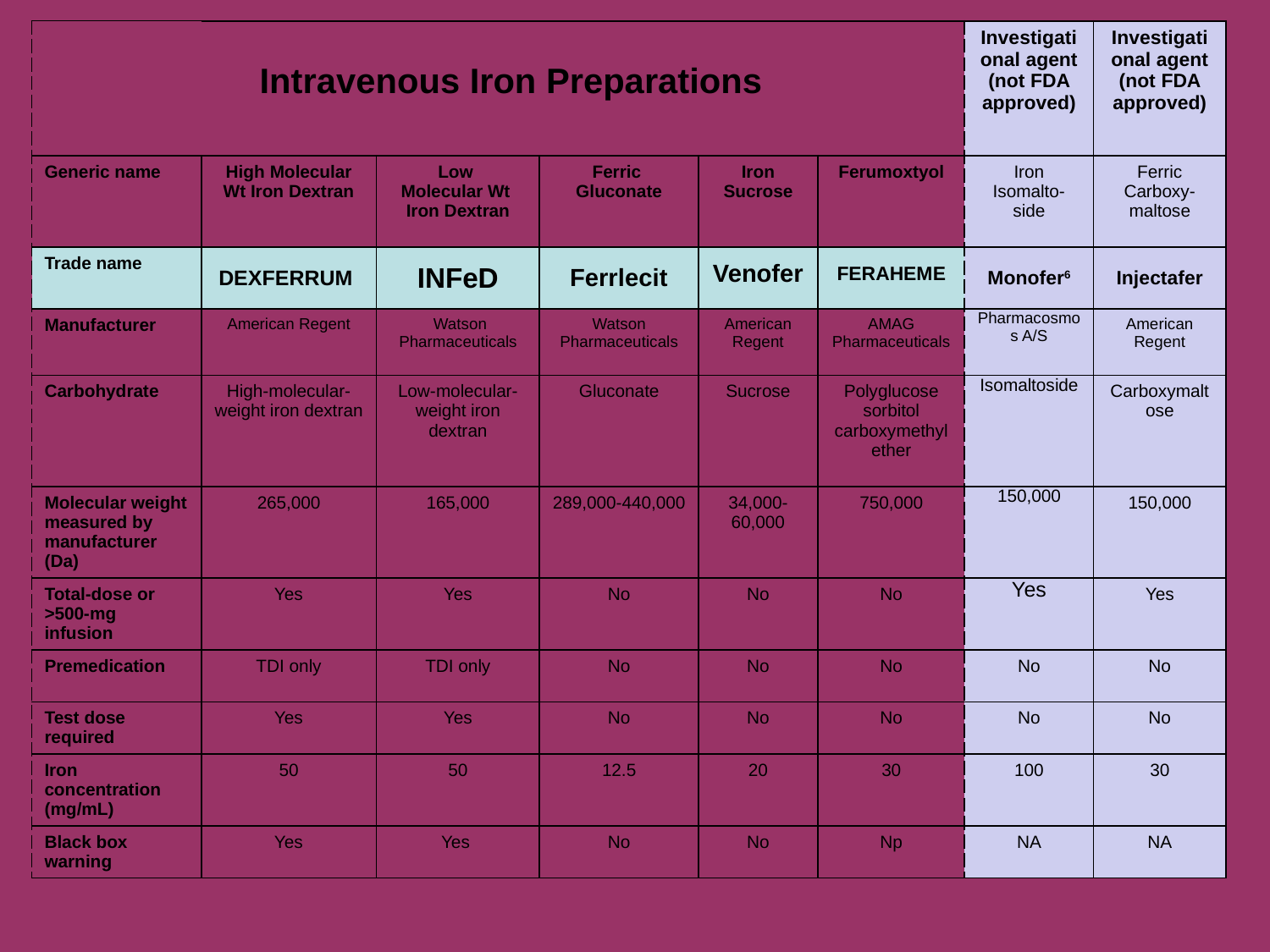

|  |  |  |  |  |  | Investigational agent (not FDA approved) | Investigational agent (not FDA approved) |
| --- | --- | --- | --- | --- | --- | --- | --- |
| Generic name | High Molecular Wt Iron Dextran | Low Molecular Wt Iron Dextran | Ferric Gluconate | Iron Sucrose | Ferumoxtyol | Iron Isomalto-side | Ferric Carboxy-maltose |
| Trade name | DEXFERRUM | INFeD | Ferrlecit | Venofer | FERAHEME | Monofer6 | Injectafer |
| Manufacturer | American Regent | Watson Pharmaceuticals | Watson Pharmaceuticals | American Regent | AMAG Pharmaceuticals | Pharmacosmos A/S | American Regent |
| Carbohydrate | High-molecular-weight iron dextran | Low-molecular-weight iron dextran | Gluconate | Sucrose | Polyglucose sorbitol carboxymethylether | Isomaltoside | Carboxymaltose |
| Molecular weight measured by manufacturer (Da) | 265,000 | 165,000 | 289,000-440,000 | 34,000-60,000 | 750,000 | 150,000 | 150,000 |
| Total-dose or >500-mg infusion | Yes | Yes | No | No | No | Yes | Yes |
| Premedication | TDI only | TDI only | No | No | No | No | No |
| Test dose required | Yes | Yes | No | No | No | No | No |
| Iron concentration (mg/mL) | 50 | 50 | 12.5 | 20 | 30 | 100 | 30 |
| Black box warning | Yes | Yes | No | No | Np | NA | NA |
Intravenous Iron Preparations